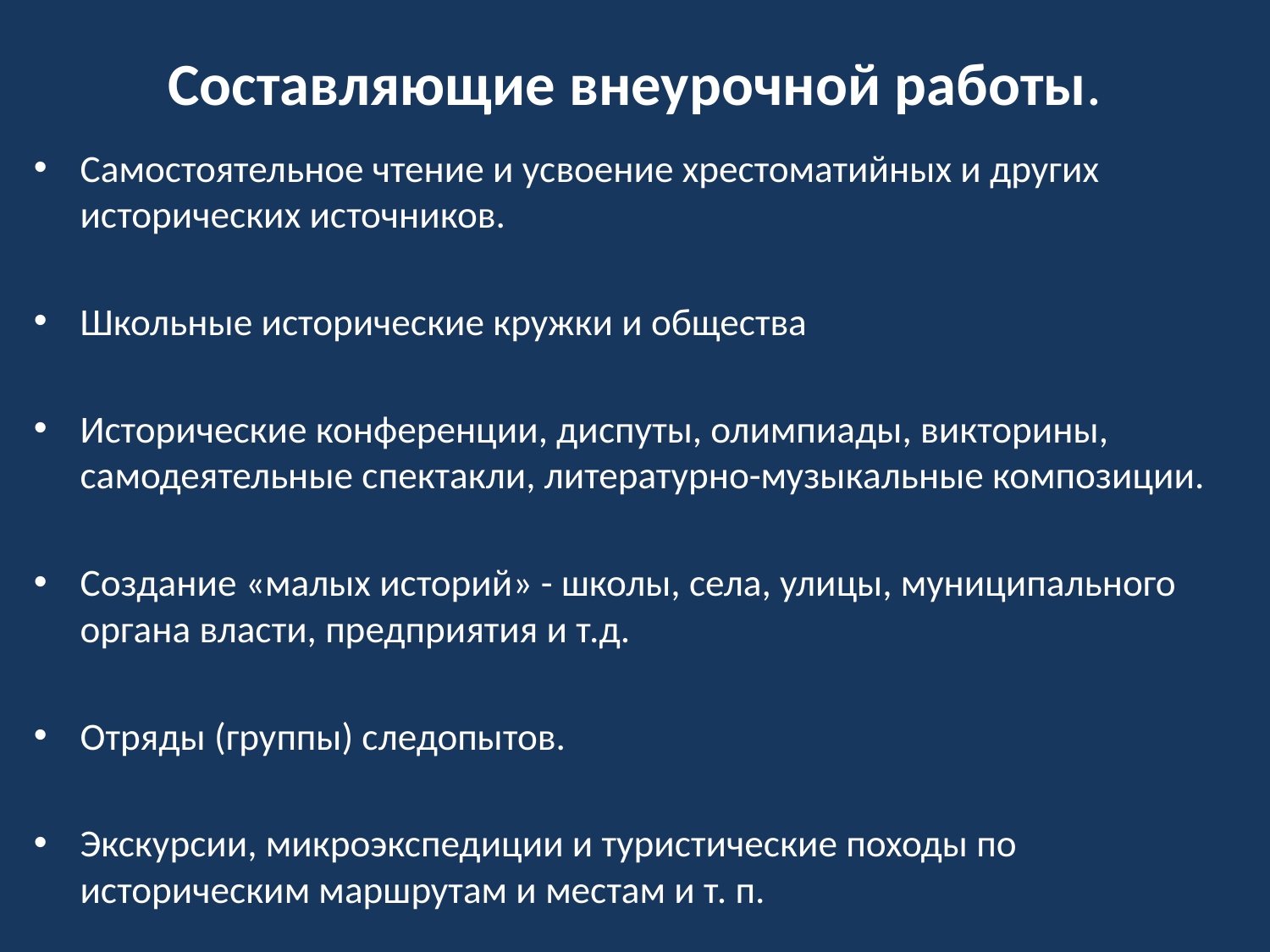

# Составляющие внеурочной работы.
Самостоятельное чтение и усвоение хрестоматийных и других исторических источников.

Школьные исторические кружки и общества

Исторические конференции, диспуты, олимпиады, викторины, самодеятельные спектакли, литературно-музыкальные композиции.

Создание «малых историй» - школы, села, улицы, муниципального органа власти, предприятия и т.д.

Отряды (группы) следопытов.

Экскурсии, микроэкспедиции и туристические походы по историческим маршрутам и местам и т. п.